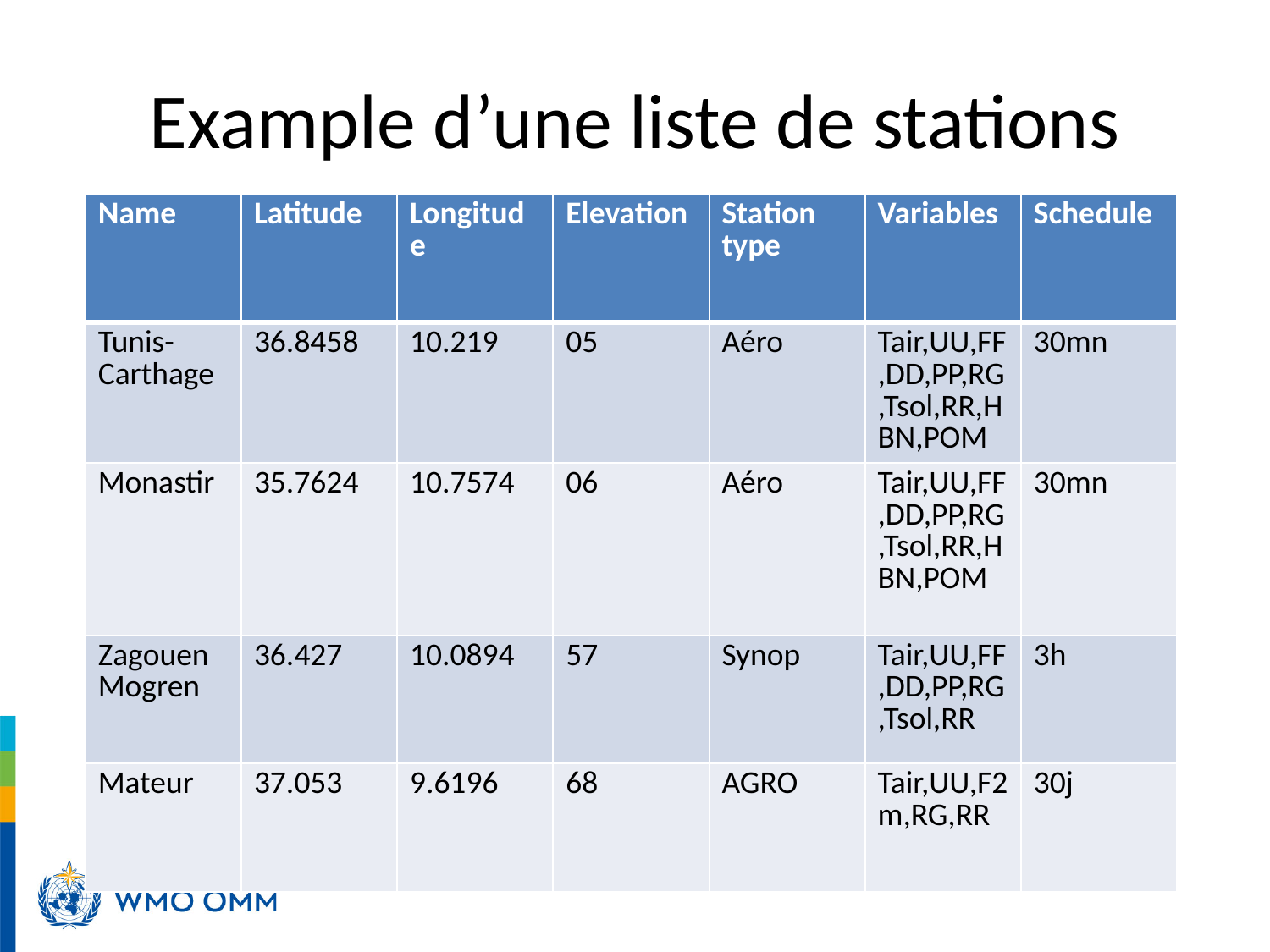

# Example d’une liste de stations
| Name | Latitude | Longitude | Elevation | Station type | Variables | Schedule |
| --- | --- | --- | --- | --- | --- | --- |
| Tunis-Carthage | 36.8458 | 10.219 | 05 | Aéro | Tair,UU,FF,DD,PP,RG,Tsol,RR,HBN,POM | 30mn |
| Monastir | 35.7624 | 10.7574 | 06 | Aéro | Tair,UU,FF,DD,PP,RG,Tsol,RR,HBN,POM | 30mn |
| Zagouen Mogren | 36.427 | 10.0894 | 57 | Synop | Tair,UU,FF,DD,PP,RG,Tsol,RR | 3h |
| Mateur | 37.053 | 9.6196 | 68 | AGRO | Tair,UU,F2m,RG,RR | 30j |